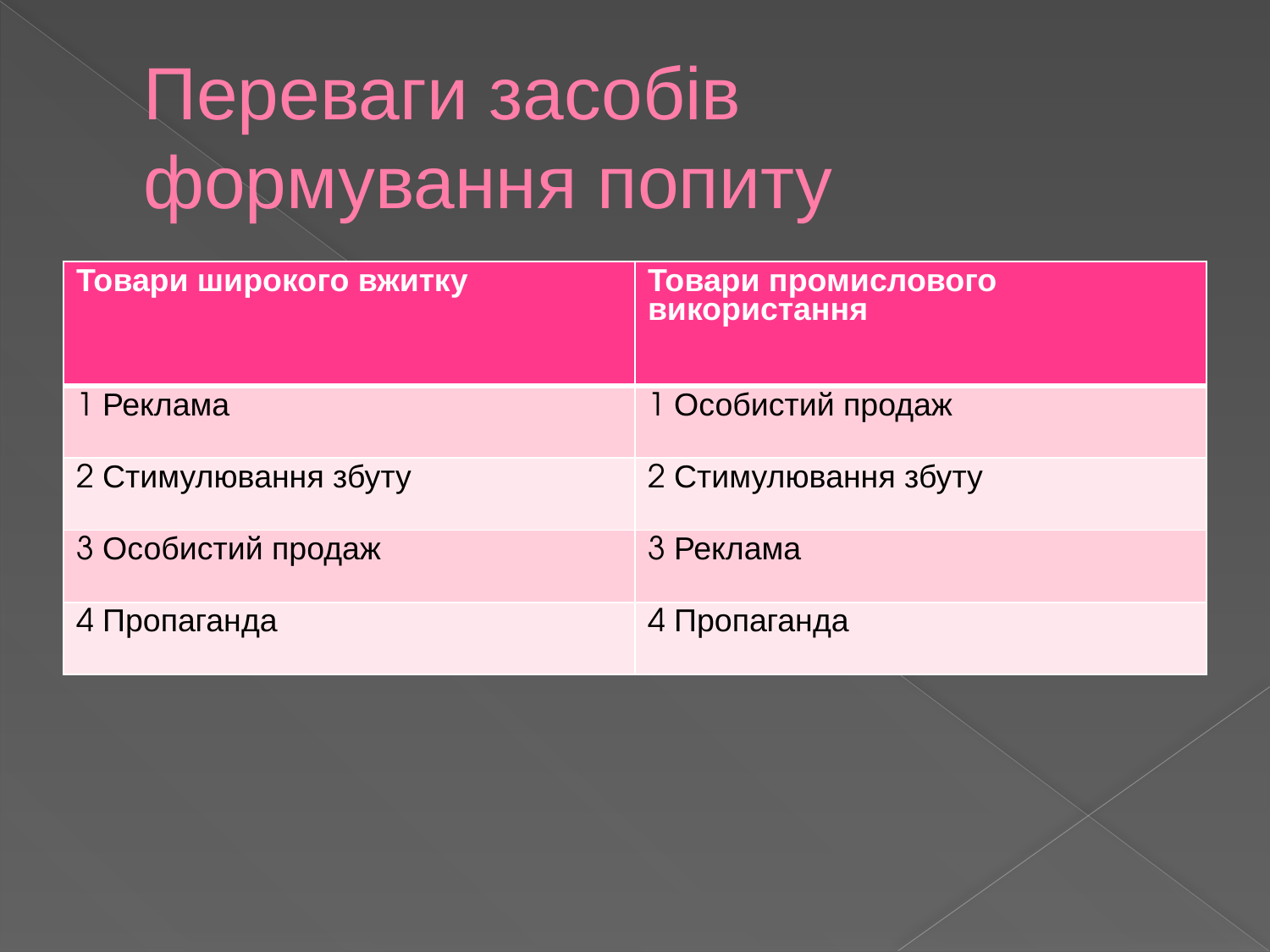

# Переваги засобів формування попиту
| Товари широкого вжитку | Товари промислового використання |
| --- | --- |
| 1 Реклама | 1 Особистий продаж |
| 2 Стимулювання збуту | 2 Стимулювання збуту |
| 3 Особистий продаж | 3 Реклама |
| 4 Пропаганда | 4 Пропаганда |